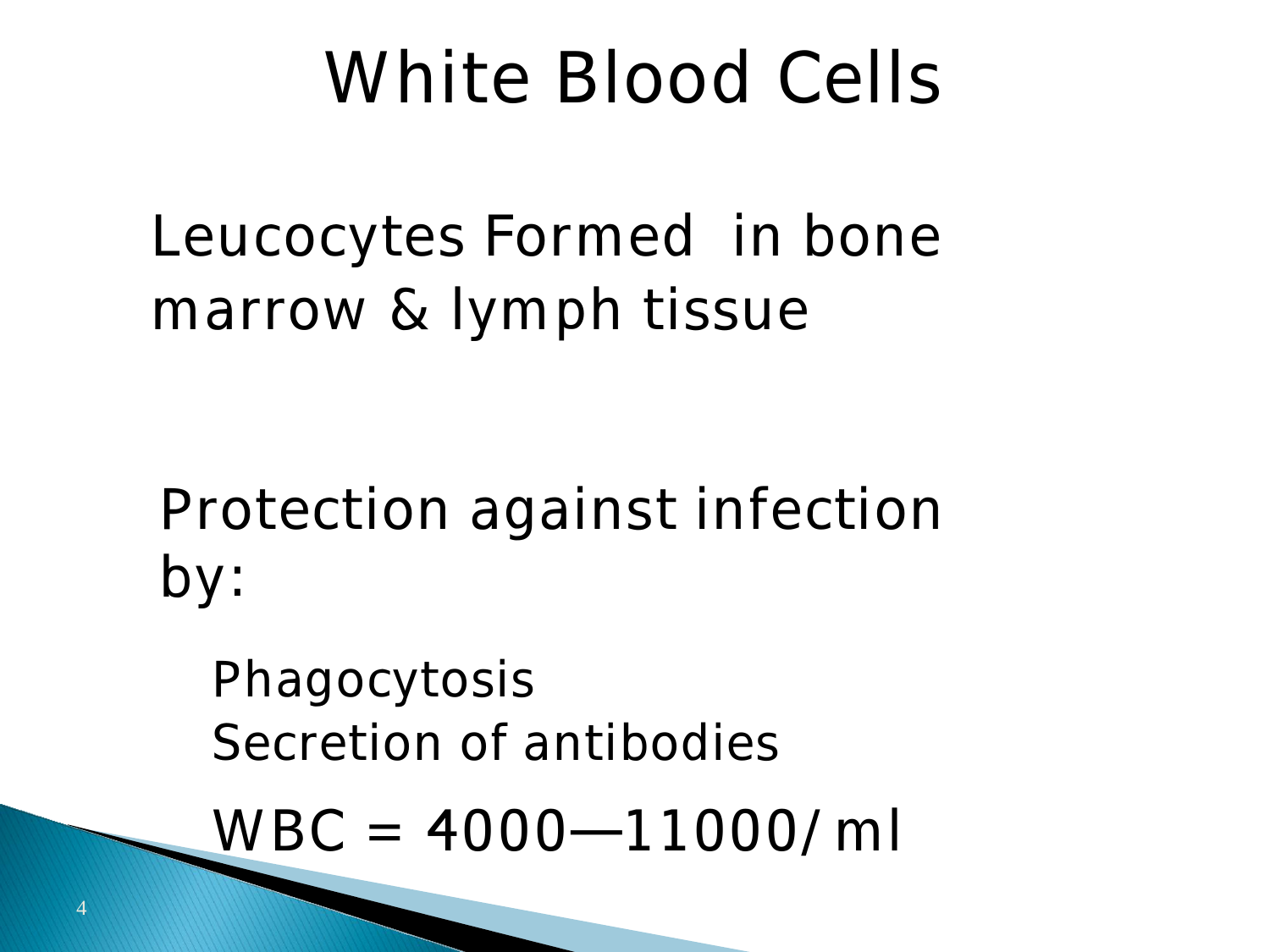

# White Blood Cells
Leucocytes Formed	in bone marrow & lymph tissue

Protection against infection by:
Phagocytosis
Secretion of antibodies
WBC = 4000—11000/ml
4